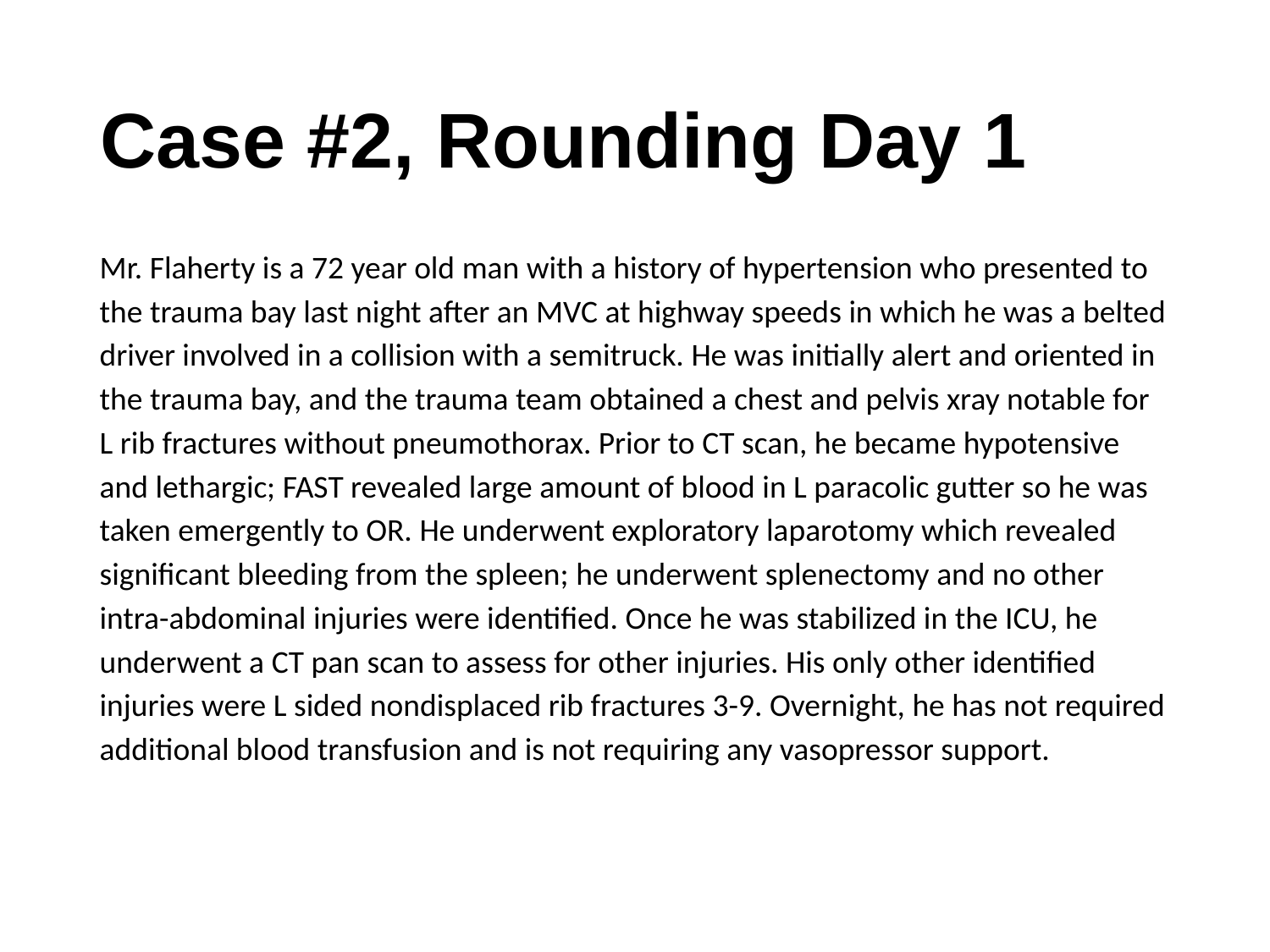

# Case #2, Rounding Day 1
Mr. Flaherty is a 72 year old man with a history of hypertension who presented to the trauma bay last night after an MVC at highway speeds in which he was a belted driver involved in a collision with a semitruck. He was initially alert and oriented in the trauma bay, and the trauma team obtained a chest and pelvis xray notable for L rib fractures without pneumothorax. Prior to CT scan, he became hypotensive and lethargic; FAST revealed large amount of blood in L paracolic gutter so he was taken emergently to OR. He underwent exploratory laparotomy which revealed significant bleeding from the spleen; he underwent splenectomy and no other intra-abdominal injuries were identified. Once he was stabilized in the ICU, he underwent a CT pan scan to assess for other injuries. His only other identified injuries were L sided nondisplaced rib fractures 3-9. Overnight, he has not required additional blood transfusion and is not requiring any vasopressor support.